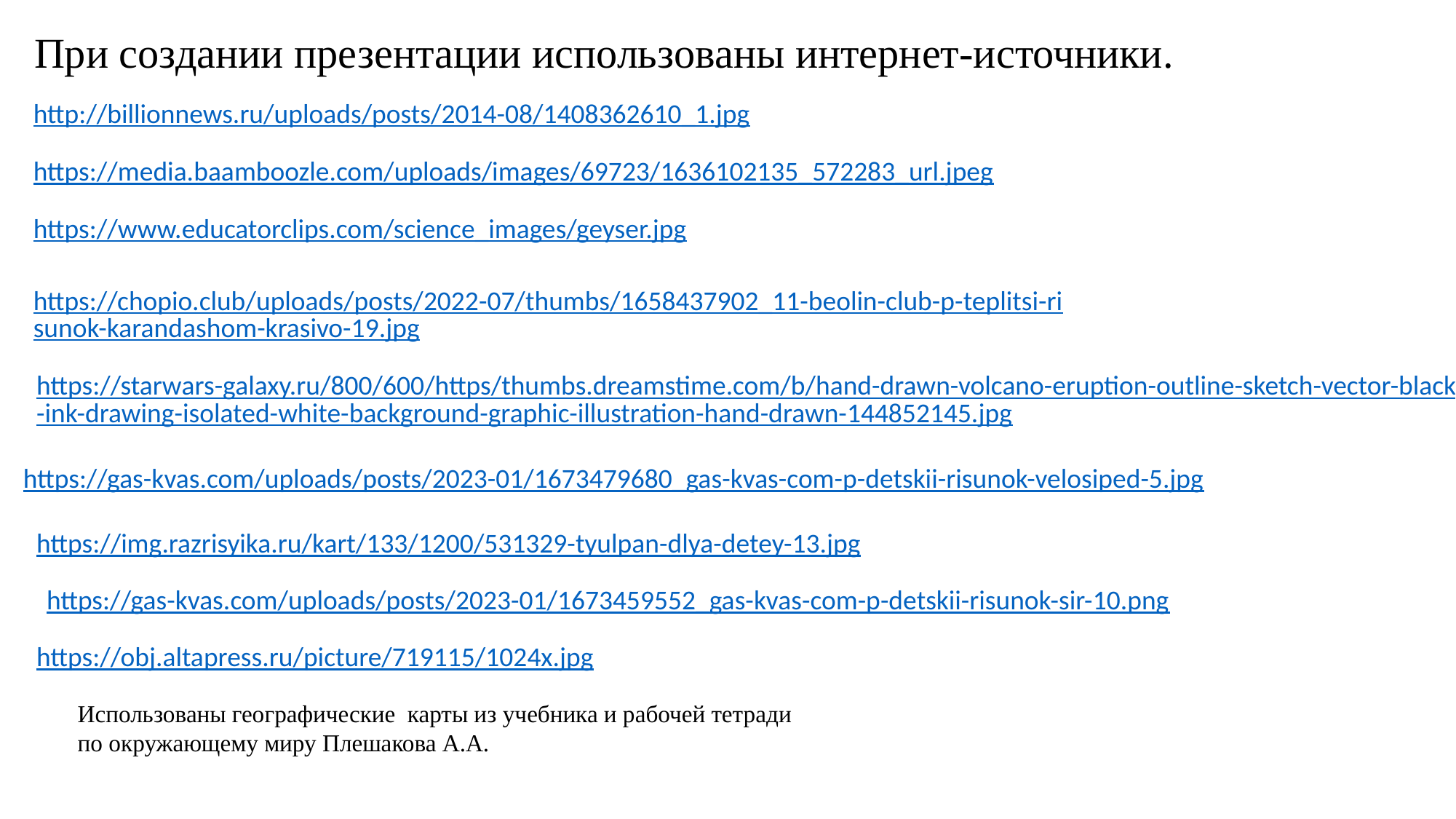

При создании презентации использованы интернет-источники.
http://billionnews.ru/uploads/posts/2014-08/1408362610_1.jpg

https://media.baamboozle.com/uploads/images/69723/1636102135_572283_url.jpeg

https://www.educatorclips.com/science_images/geyser.jpg

https://chopio.club/uploads/posts/2022-07/thumbs/1658437902_11-beolin-club-p-teplitsi-risunok-karandashom-krasivo-19.jpg

https://starwars-galaxy.ru/800/600/https/thumbs.dreamstime.com/b/hand-drawn-volcano-eruption-outline-sketch-vector-black-ink-drawing-isolated-white-background-graphic-illustration-hand-drawn-144852145.jpg

https://gas-kvas.com/uploads/posts/2023-01/1673479680_gas-kvas-com-p-detskii-risunok-velosiped-5.jpg

https://img.razrisyika.ru/kart/133/1200/531329-tyulpan-dlya-detey-13.jpg

https://gas-kvas.com/uploads/posts/2023-01/1673459552_gas-kvas-com-p-detskii-risunok-sir-10.png

https://obj.altapress.ru/picture/719115/1024x.jpg

Использованы географические  карты из учебника и рабочей тетради
по окружающему миру Плешакова А.А.